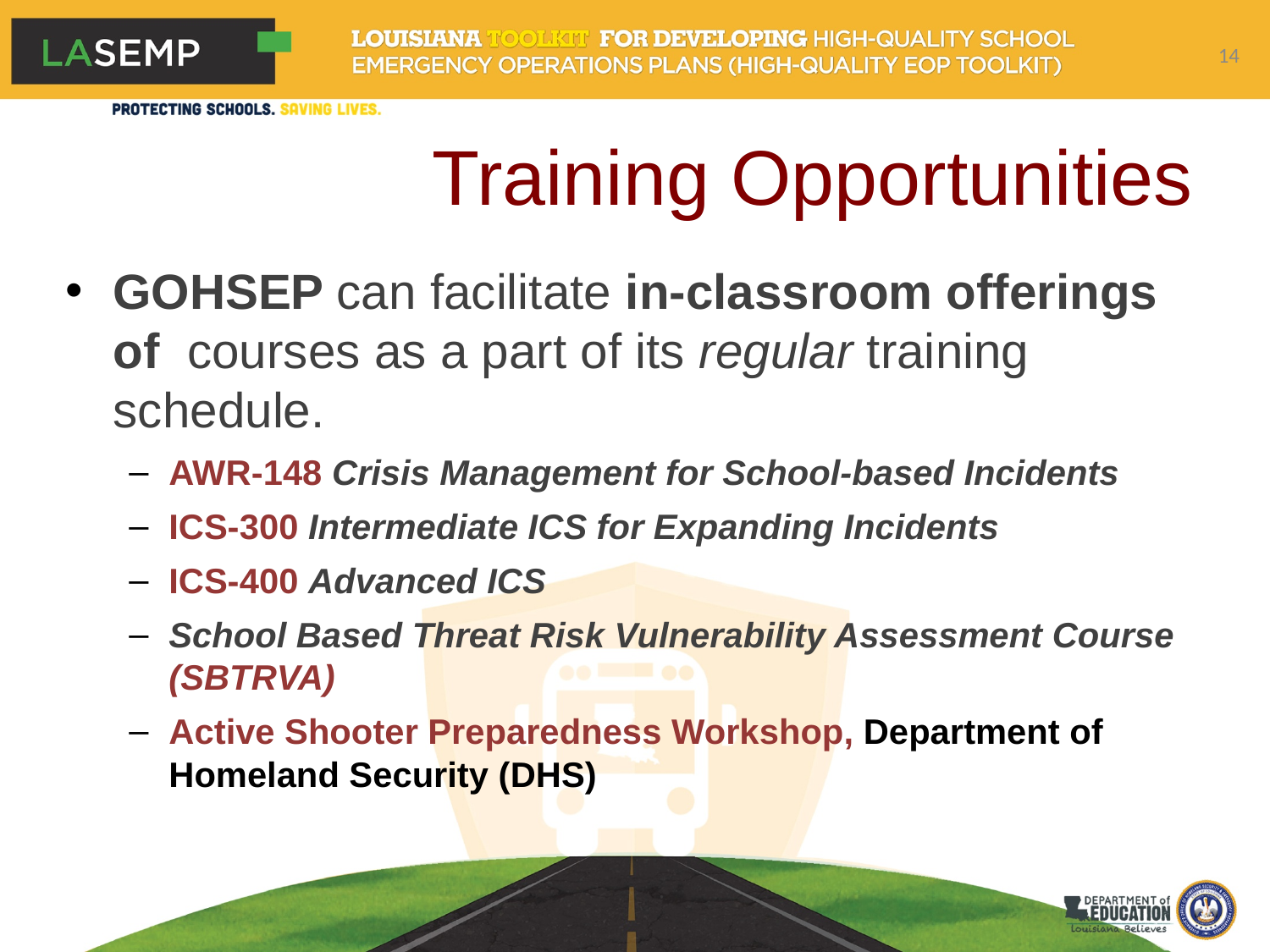

14
# Training Opportunities
GOHSEP can facilitate in-classroom offerings of  courses as a part of its regular training schedule.
AWR-148 Crisis Management for School-based Incidents
ICS-300 Intermediate ICS for Expanding Incidents
ICS-400 Advanced ICS
School Based Threat Risk Vulnerability Assessment Course (SBTRVA)
Active Shooter Preparedness Workshop, Department of Homeland Security (DHS)